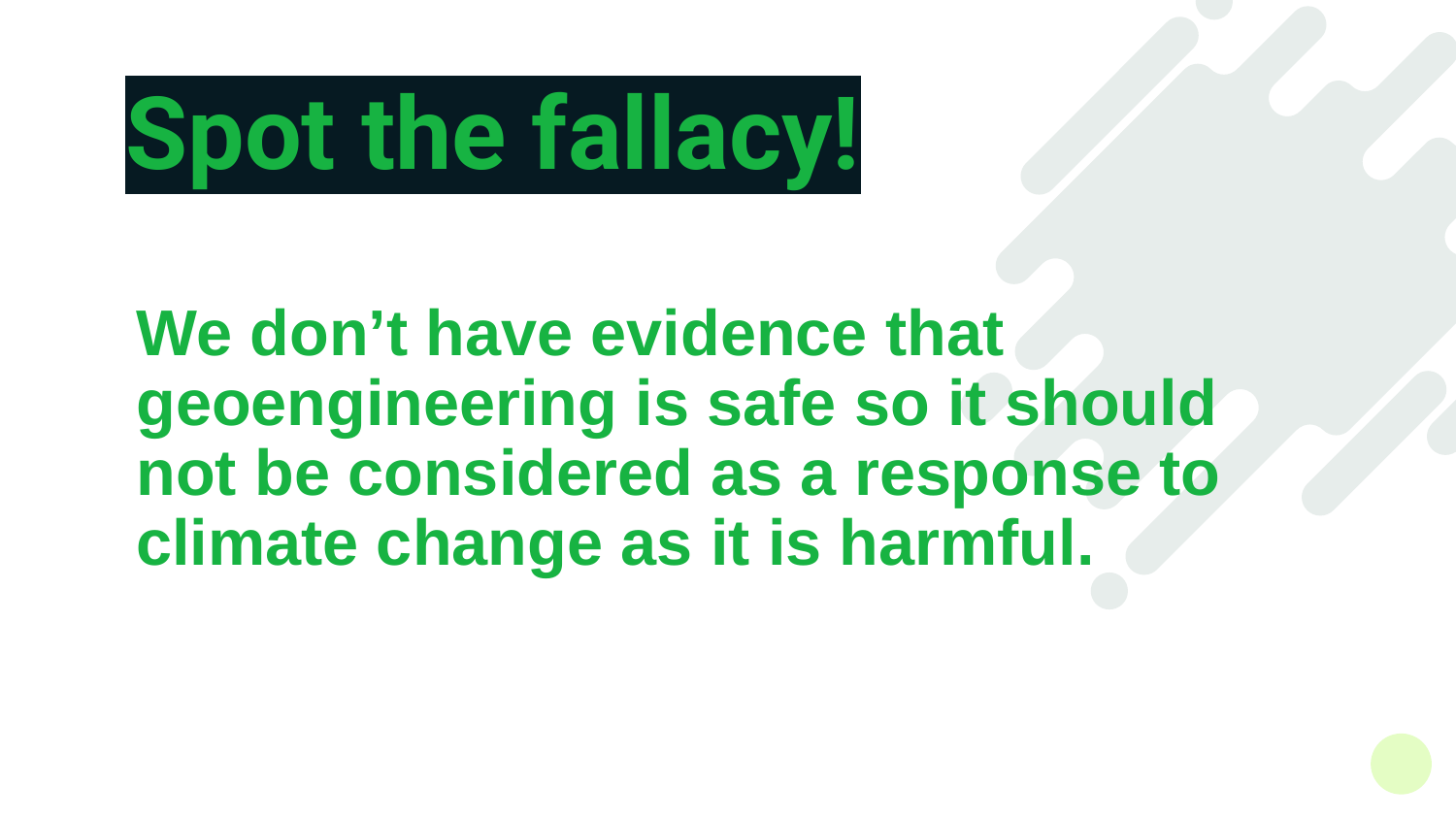

Spot the fallacy!
# Types of fallacy

We don’t have evidence that geoengineering is safe so it should not be considered as a response to climate change as it is harmful.